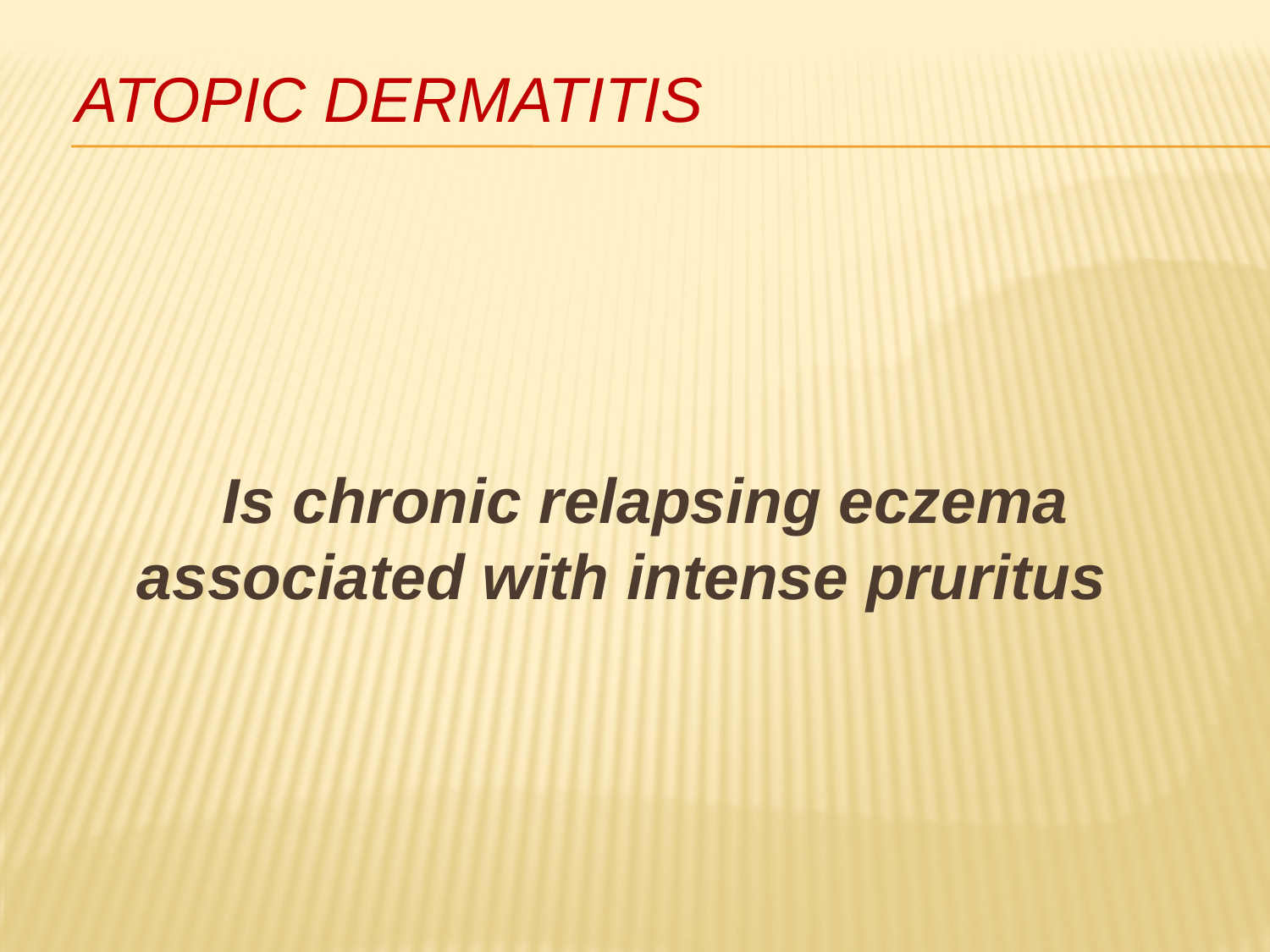

# Atopic Dermatitis

Is chronic relapsing eczema associated with intense pruritus